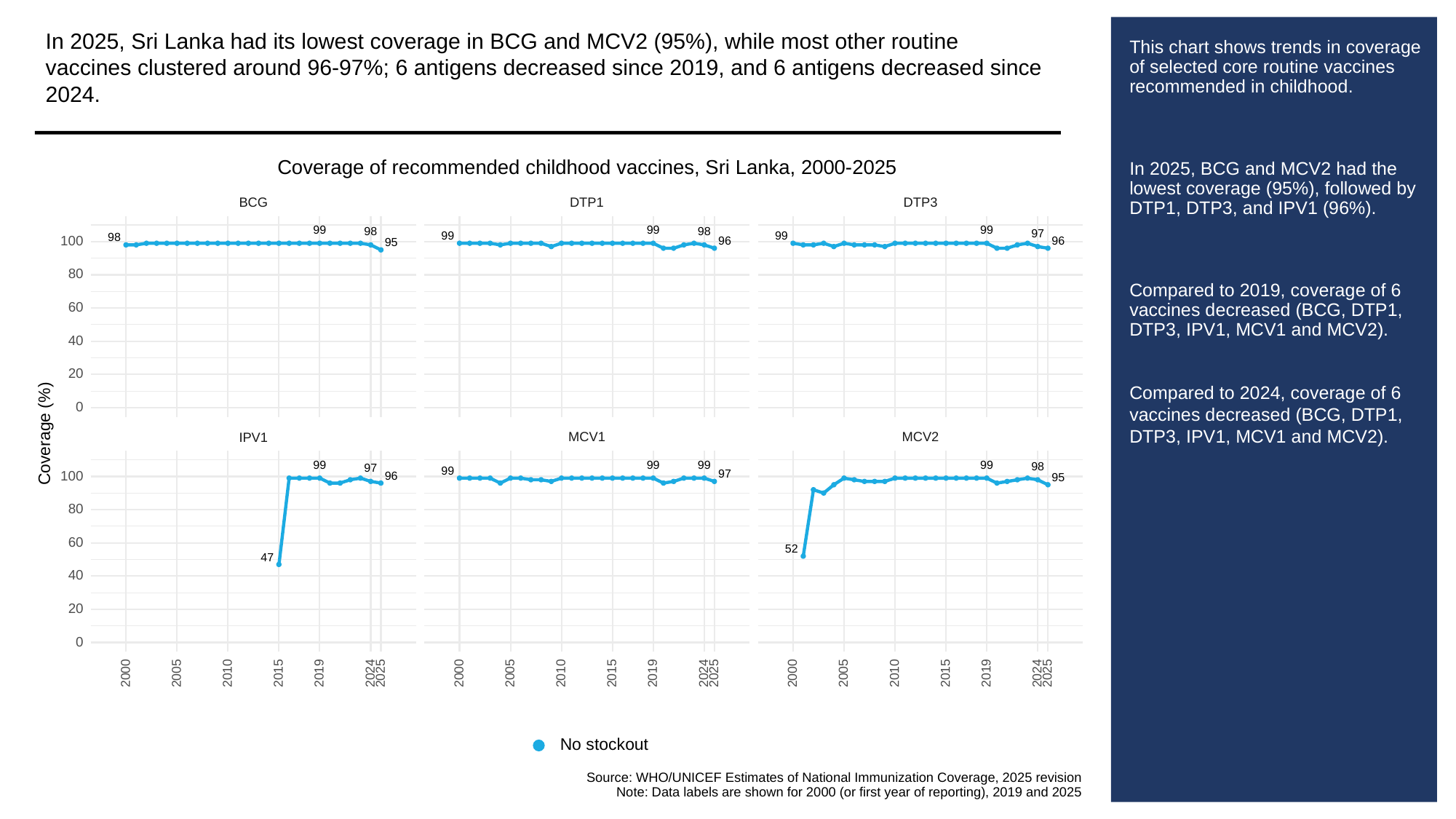

In 2025, Sri Lanka had its lowest coverage in BCG and MCV2 (95%), while most other routine vaccines clustered around 96-97%; 6 antigens decreased since 2019, and 6 antigens decreased since 2024.
# This chart shows trends in coverage of selected core routine vaccines recommended in childhood.

In 2025, BCG and MCV2 had the lowest coverage (95%), followed by DTP1, DTP3, and IPV1 (96%).

Compared to 2019, coverage of 6 vaccines decreased (BCG, DTP1, DTP3, IPV1, MCV1 and MCV2).

Compared to 2024, coverage of 6 vaccines decreased (BCG, DTP1, DTP3, IPV1, MCV1 and MCV2).

Coverage of recommended childhood vaccines, Sri Lanka, 2000-2025
BCG
DTP3
DTP1

99
99
99
98
98
97
99
99
98
100
96
96
95

80

60

40

20

0

Coverage (%)
MCV1
MCV2
IPV1

99
99
99
99
98
97
99
97
100
96
95

80

60

52
47

40

20

0

2000
2005
2010
2015
2019
2024
2025
2000
2005
2010
2015
2019
2024
2025
2000
2005
2010
2015
2019
2024
2025
No stockout

Source: WHO/UNICEF Estimates of National Immunization Coverage, 2025 revision
Note: Data labels are shown for 2000 (or first year of reporting), 2019 and 2025